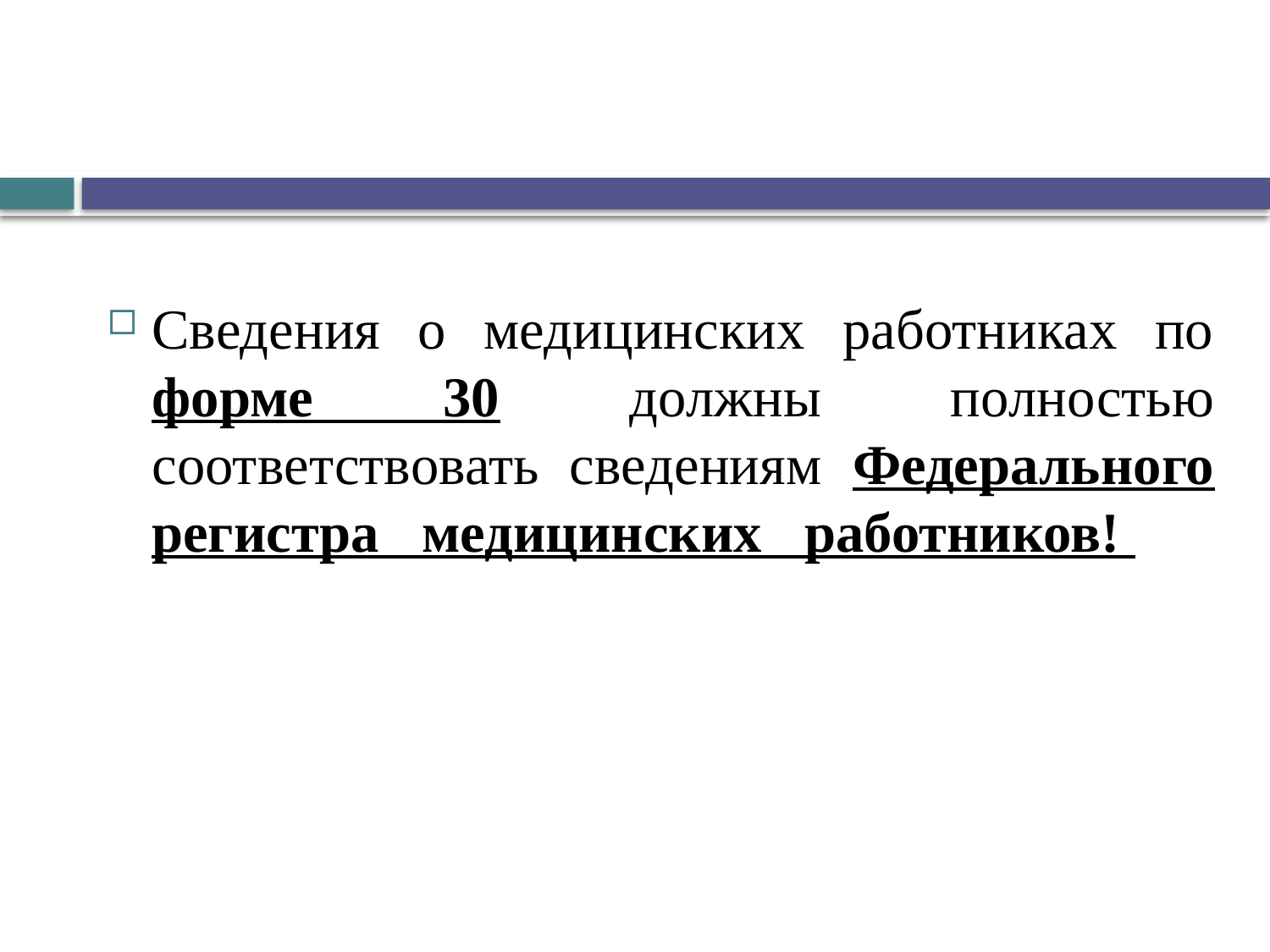

Сведения о медицинских работниках по
форме 30 должны полностью соответствовать сведениям Федерального регистра   медицинских   работников!